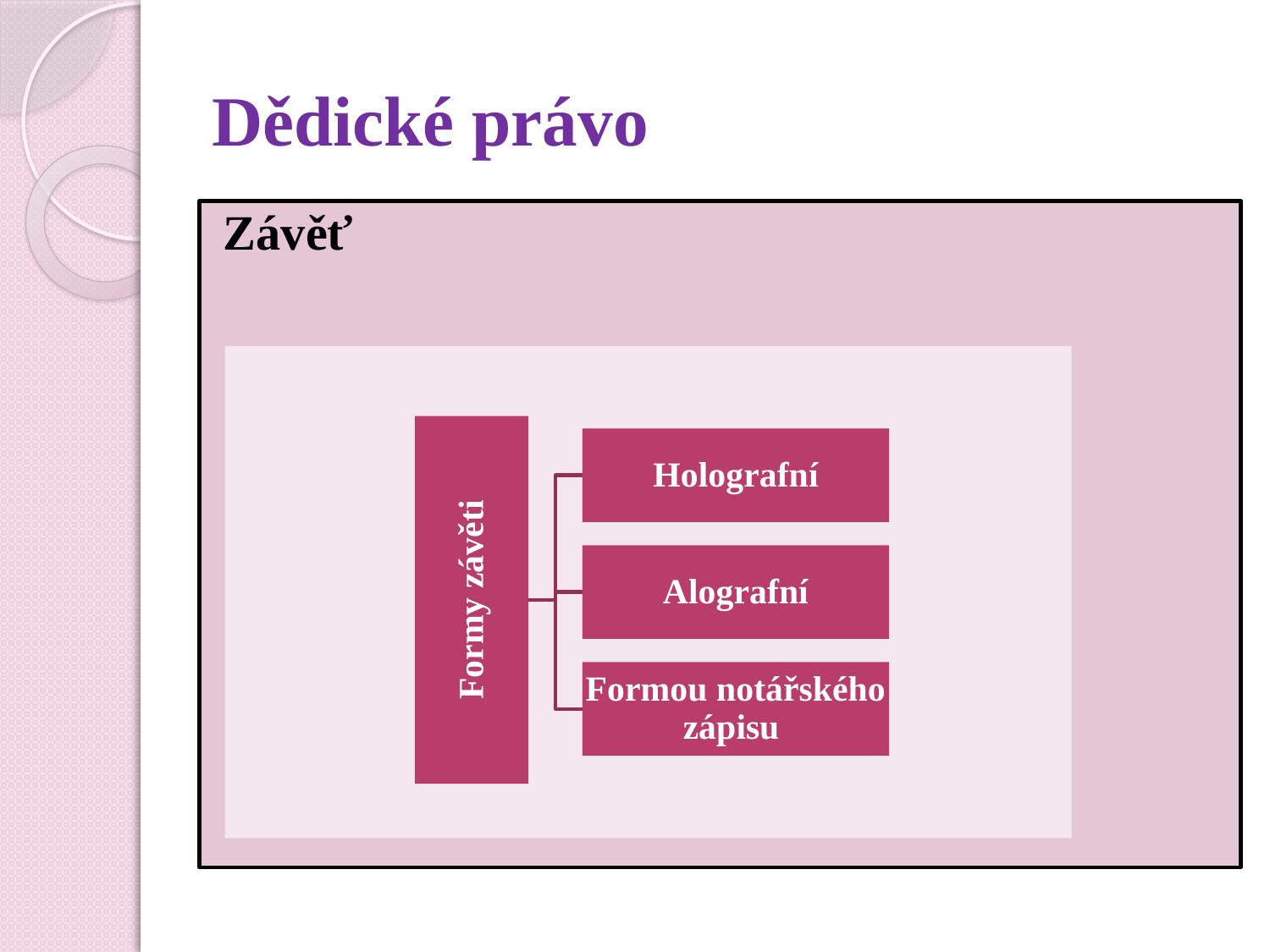

# Dědické právo
Závěť

Formy závěti
Holografní
Alografní
Formou notářského zápisu